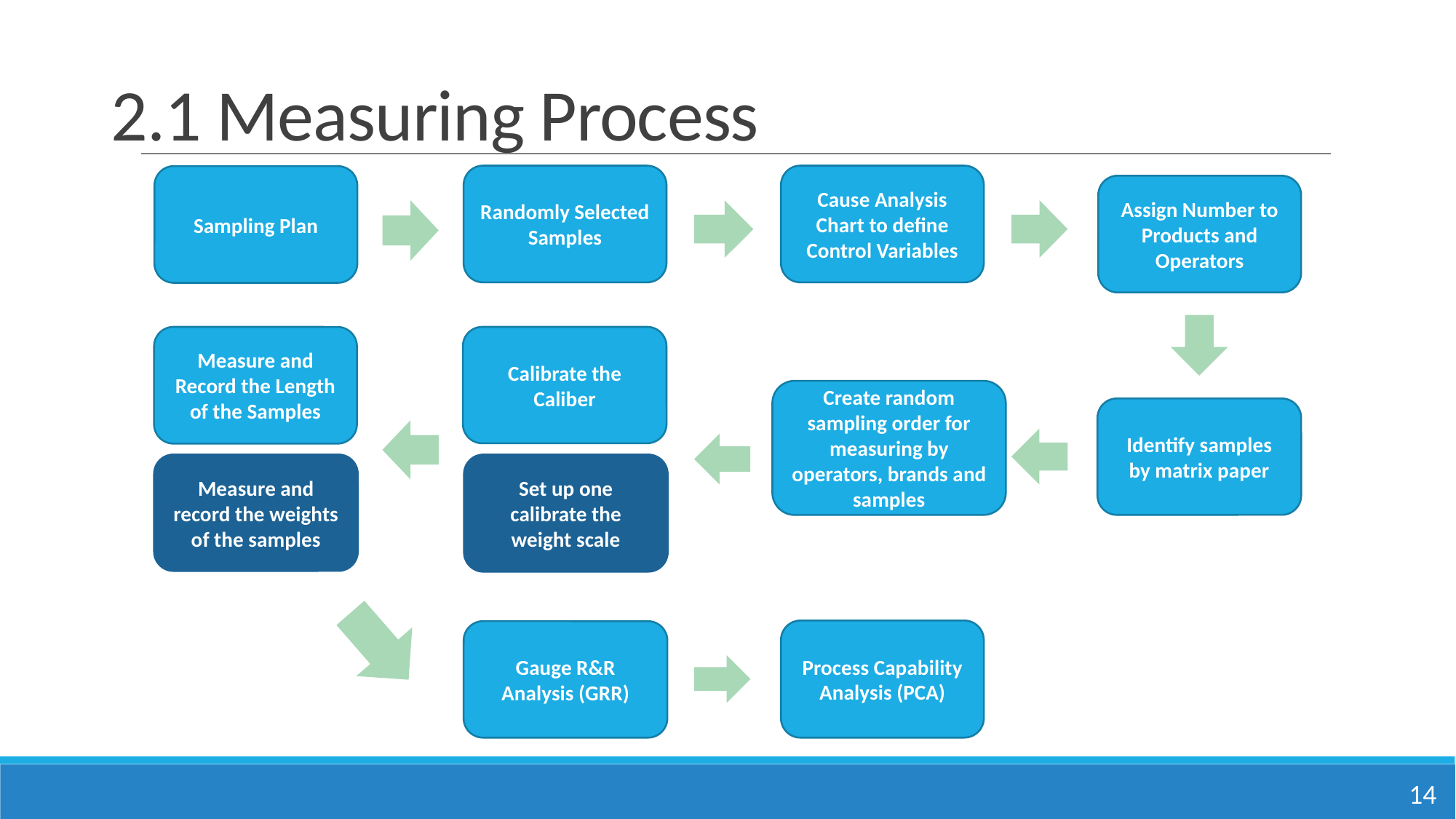

# 2.1 Measuring Process

Randomly Selected Samples
Cause Analysis Chart to define Control Variables
Sampling Plan
Assign Number to Products and Operators

Measure and Record the Length of the Samples
Calibrate the Caliber
Create random sampling order for measuring by operators, brands and samples
Identify samples by matrix paper

Measure and record the weights of the samples
Set up one calibrate the weight scale

Process Capability Analysis (PCA)
Gauge R&R Analysis (GRR)

14